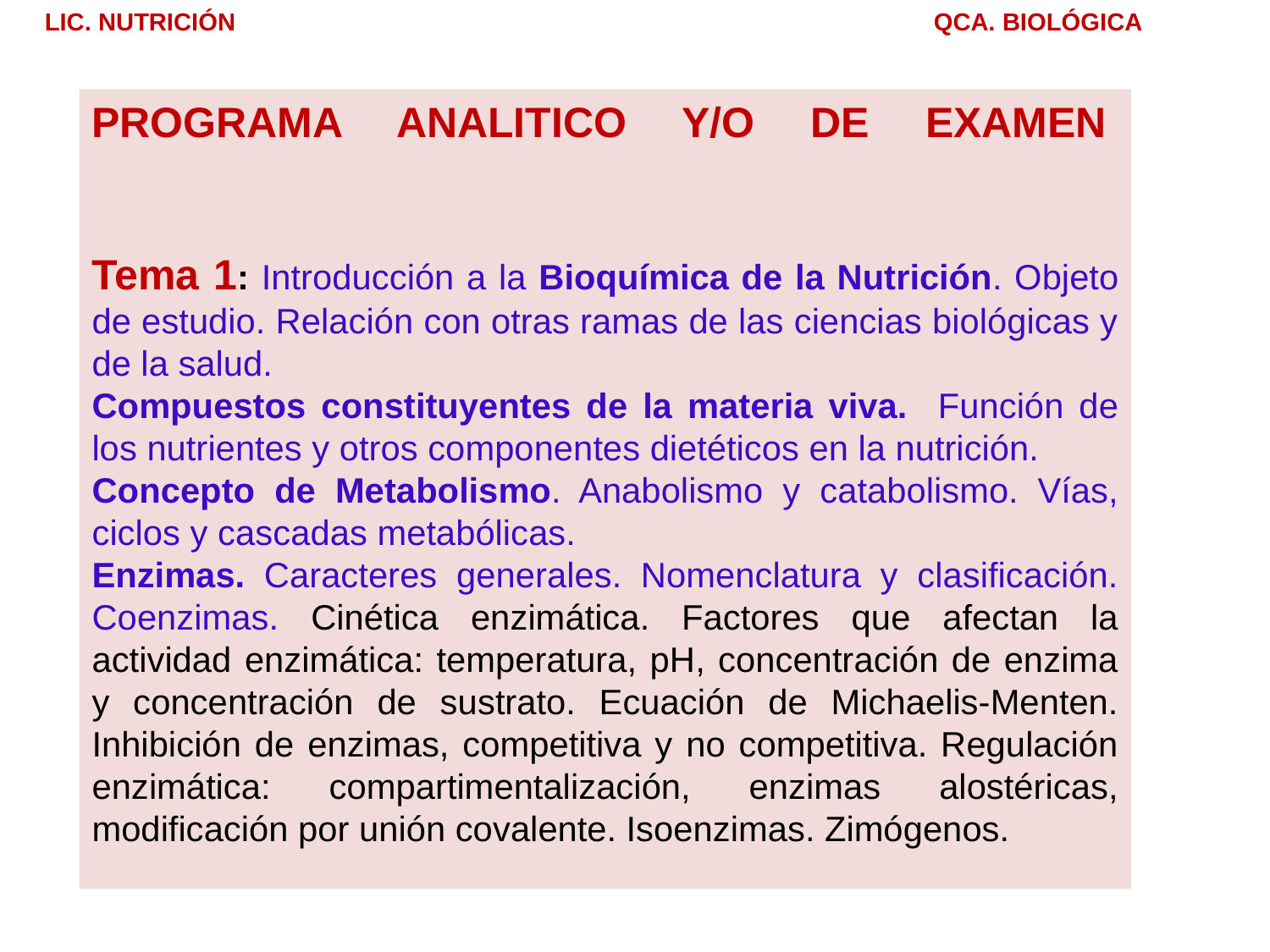

LIC. NUTRICIÓN						QCA. BIOLÓGICA
PROGRAMA ANALITICO Y/O DE EXAMEN 
Tema 1: Introducción a la Bioquímica de la Nutrición. Objeto de estudio. Relación con otras ramas de las ciencias biológicas y de la salud.
Compuestos constituyentes de la materia viva.  Función de los nutrientes y otros componentes dietéticos en la nutrición.
Concepto de Metabolismo. Anabolismo y catabolismo. Vías, ciclos y cascadas metabólicas.
Enzimas. Caracteres generales. Nomenclatura y clasificación. Coenzimas. Cinética enzimática. Factores que afectan la actividad enzimática: temperatura, pH, concentración de enzima y concentración de sustrato. Ecuación de Michaelis-Menten. Inhibición de enzimas, competitiva y no competitiva. Regulación enzimática: compartimentalización, enzimas alostéricas, modificación por unión covalente. Isoenzimas. Zimógenos.